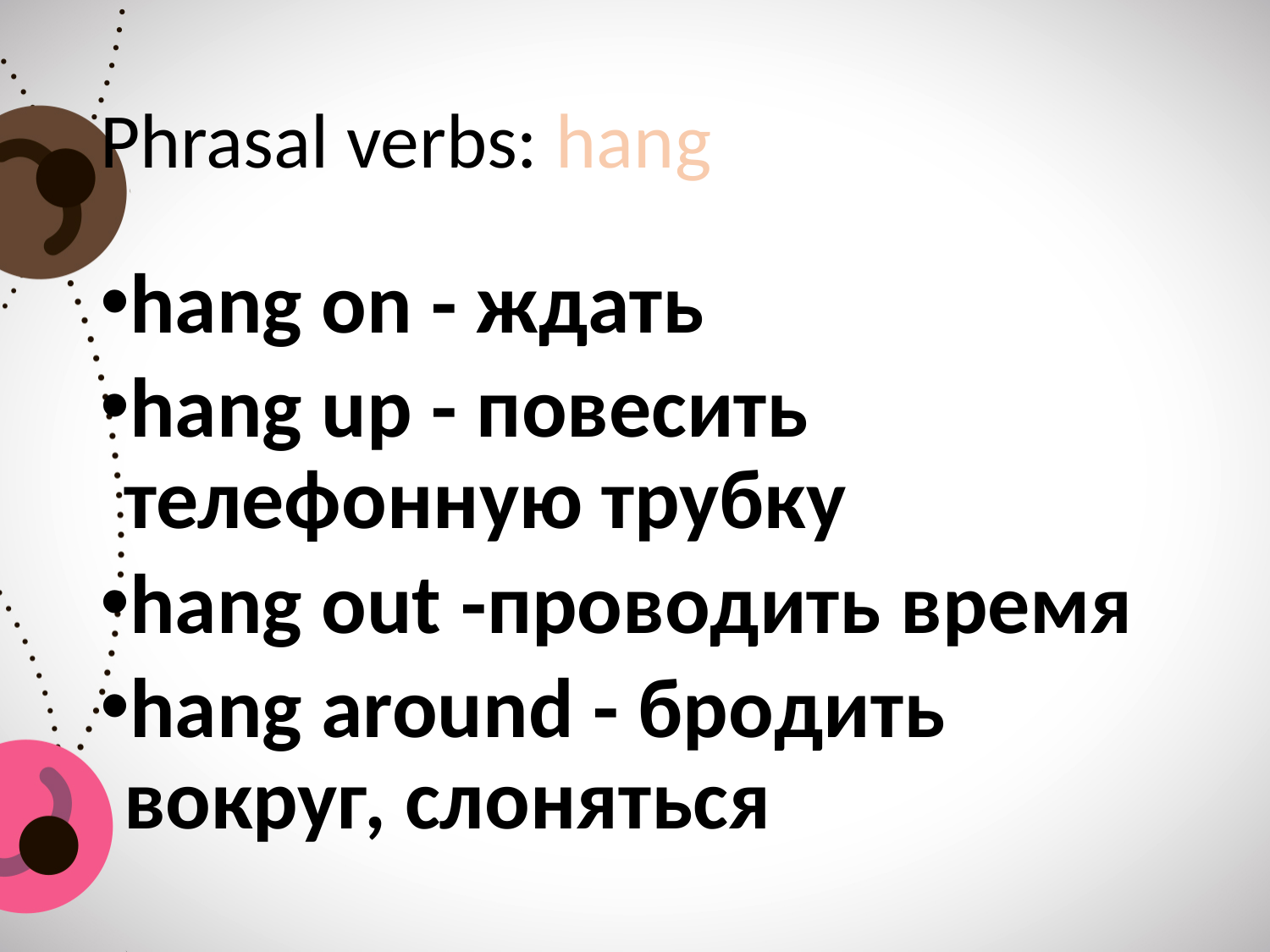

# Phrasal verbs: hang
hang on - ждать
hang up - повесить телефонную трубку
hang out -проводить время
hang around - бродить вокруг, слоняться